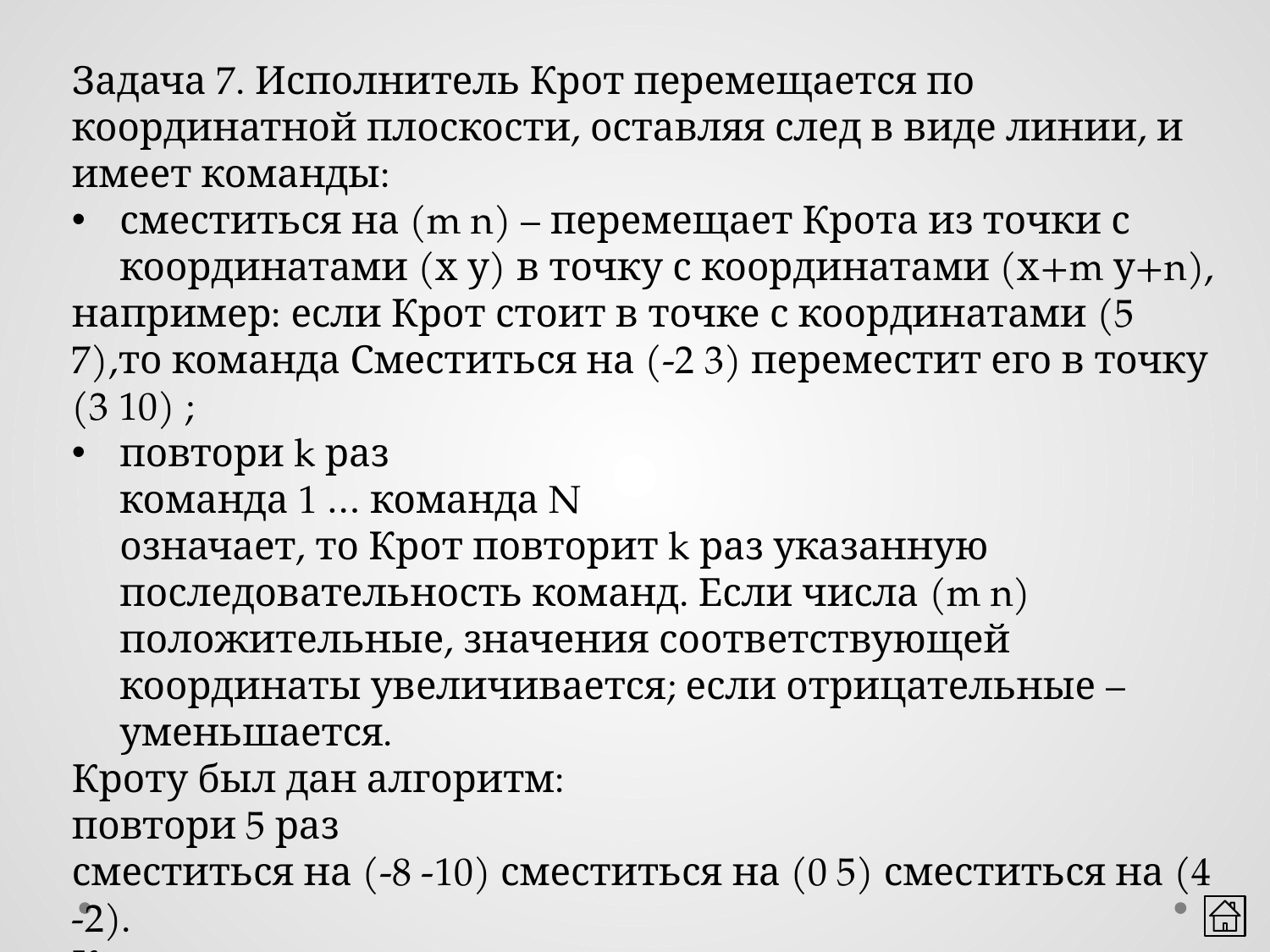

Задача 7. Исполнитель Крот перемещается по координатной плоскости, оставляя след в виде линии, и имеет команды:
сместиться на (m n) – перемещает Крота из точки с координатами (х у) в точку с координатами (х+m у+n),
например: если Крот стоит в точке с координатами (5 7),то команда Сместиться на (-2 3) переместит его в точку (3 10) ;
повтори k раз
команда 1 … команда N
означает, то Крот повторит k раз указанную последовательность команд. Если числа (m n) положительные, значения соответствующей координаты увеличивается; если отрицательные – уменьшается.
Кроту был дан алгоритм:
повтори 5 раз
сместиться на (-8 -10) сместиться на (0 5) сместиться на (4 -2).
Конец
На какую одну команду можно заменить этот алгоритм, чтобы Крот оказался в той же точке, что и после выполнения исходного  алгоритма?